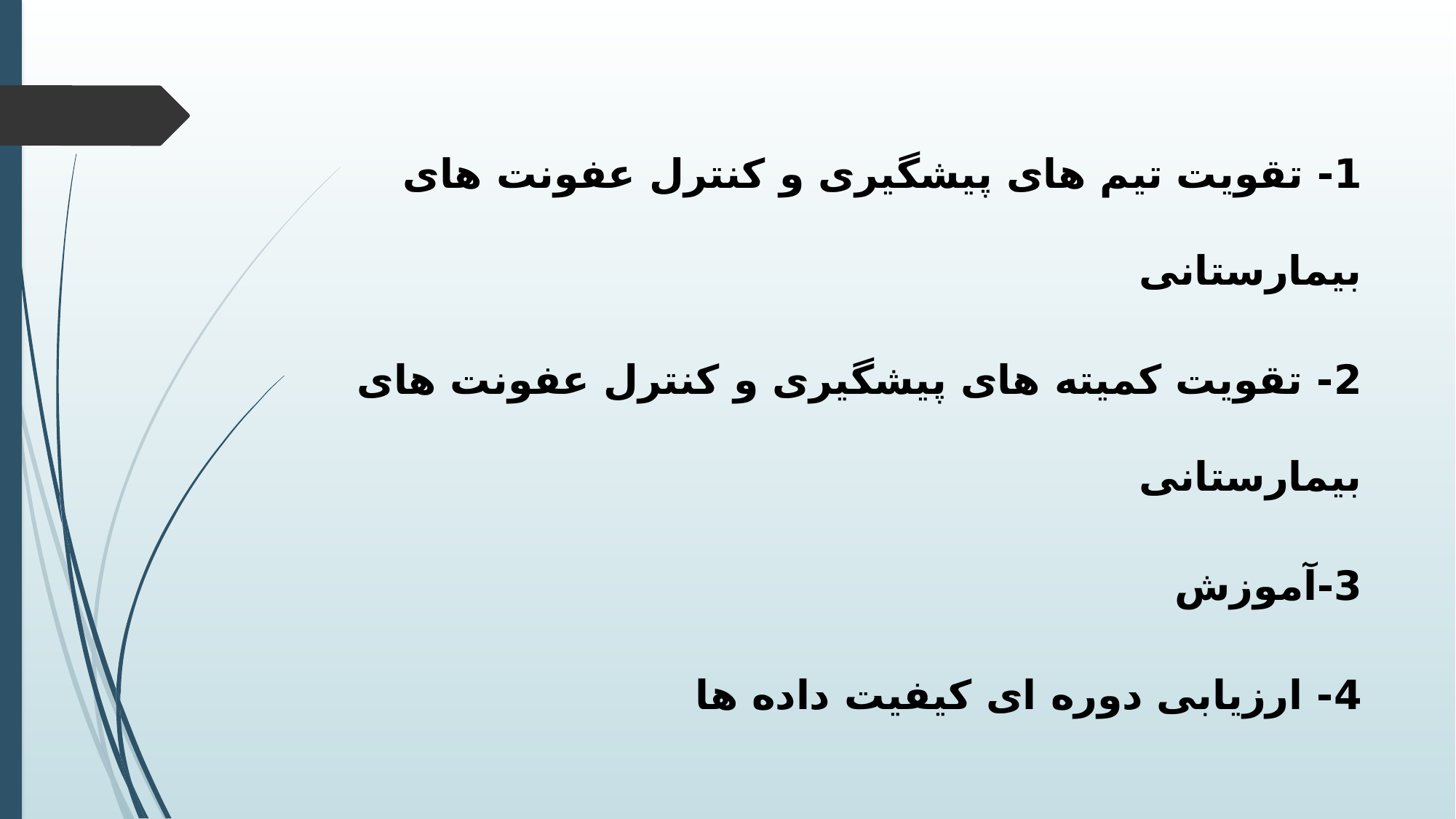

1- تقویت تیم های پیشگیری و کنترل عفونت های بیمارستانی
2- تقویت کمیته های پیشگیری و کنترل عفونت های بیمارستانی
3-آموزش
4- ارزیابی دوره ای کیفیت داده ها